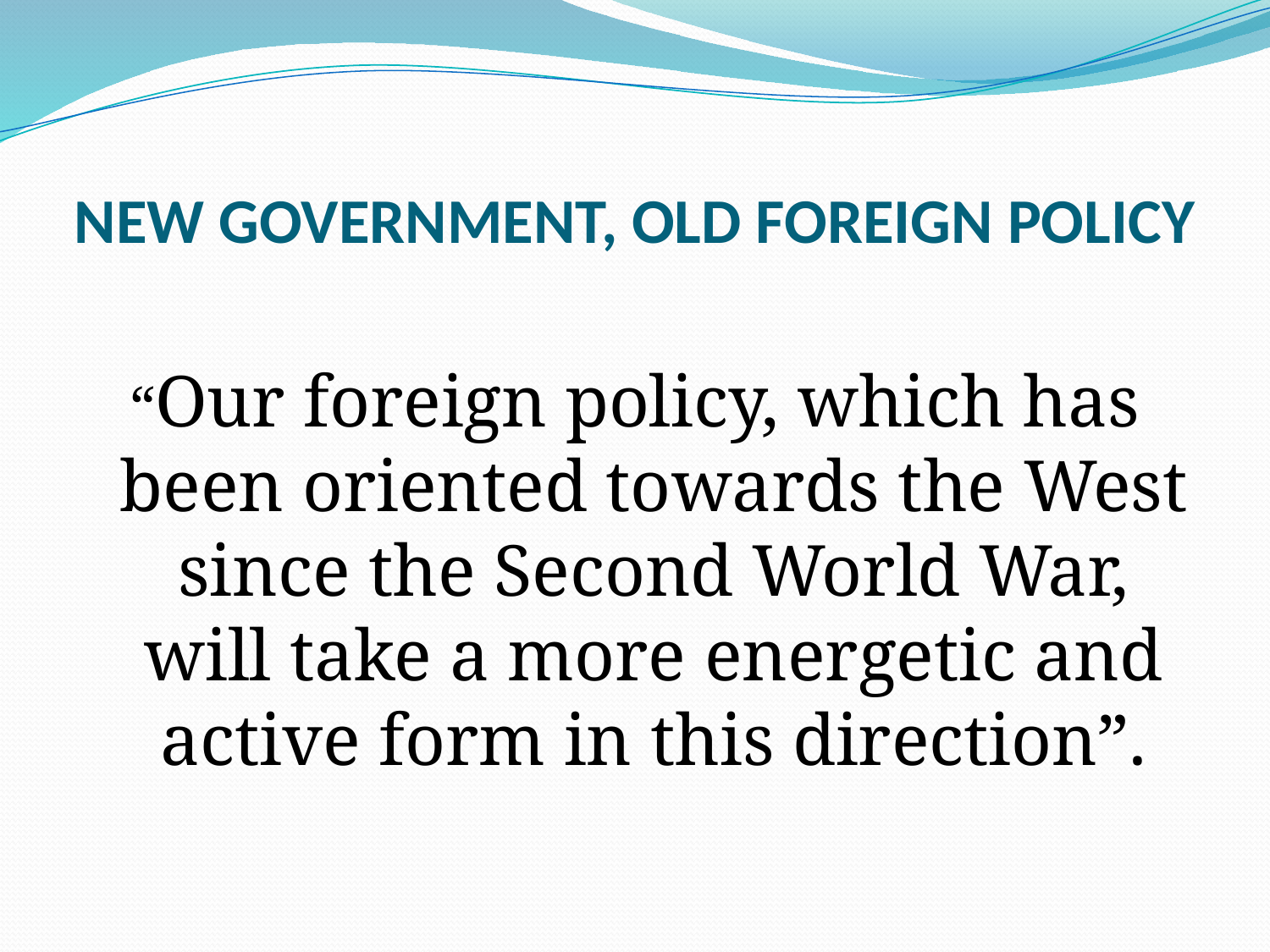

# NEW GOVERNMENT, OLD FOREIGN POLICY

“Our foreign policy, which has been oriented towards the West since the Second World War, will take a more energetic and active form in this direction”.